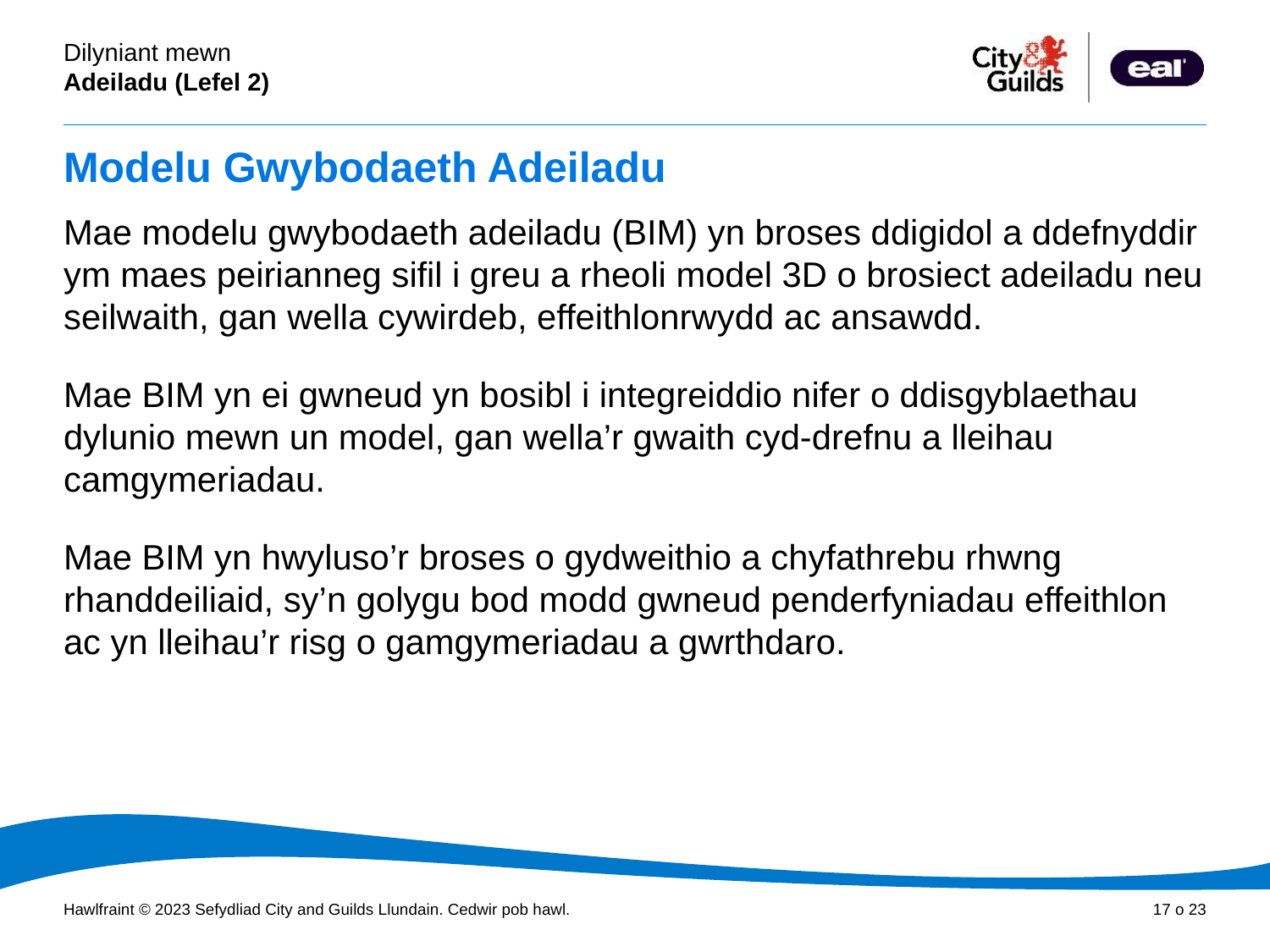

# Modelu Gwybodaeth Adeiladu
Mae modelu gwybodaeth adeiladu (BIM) yn broses ddigidol a ddefnyddir ym maes peirianneg sifil i greu a rheoli model 3D o brosiect adeiladu neu seilwaith, gan wella cywirdeb, effeithlonrwydd ac ansawdd.
Mae BIM yn ei gwneud yn bosibl i integreiddio nifer o ddisgyblaethau dylunio mewn un model, gan wella’r gwaith cyd-drefnu a lleihau camgymeriadau.
Mae BIM yn hwyluso’r broses o gydweithio a chyfathrebu rhwng rhanddeiliaid, sy’n golygu bod modd gwneud penderfyniadau effeithlon ac yn lleihau’r risg o gamgymeriadau a gwrthdaro.